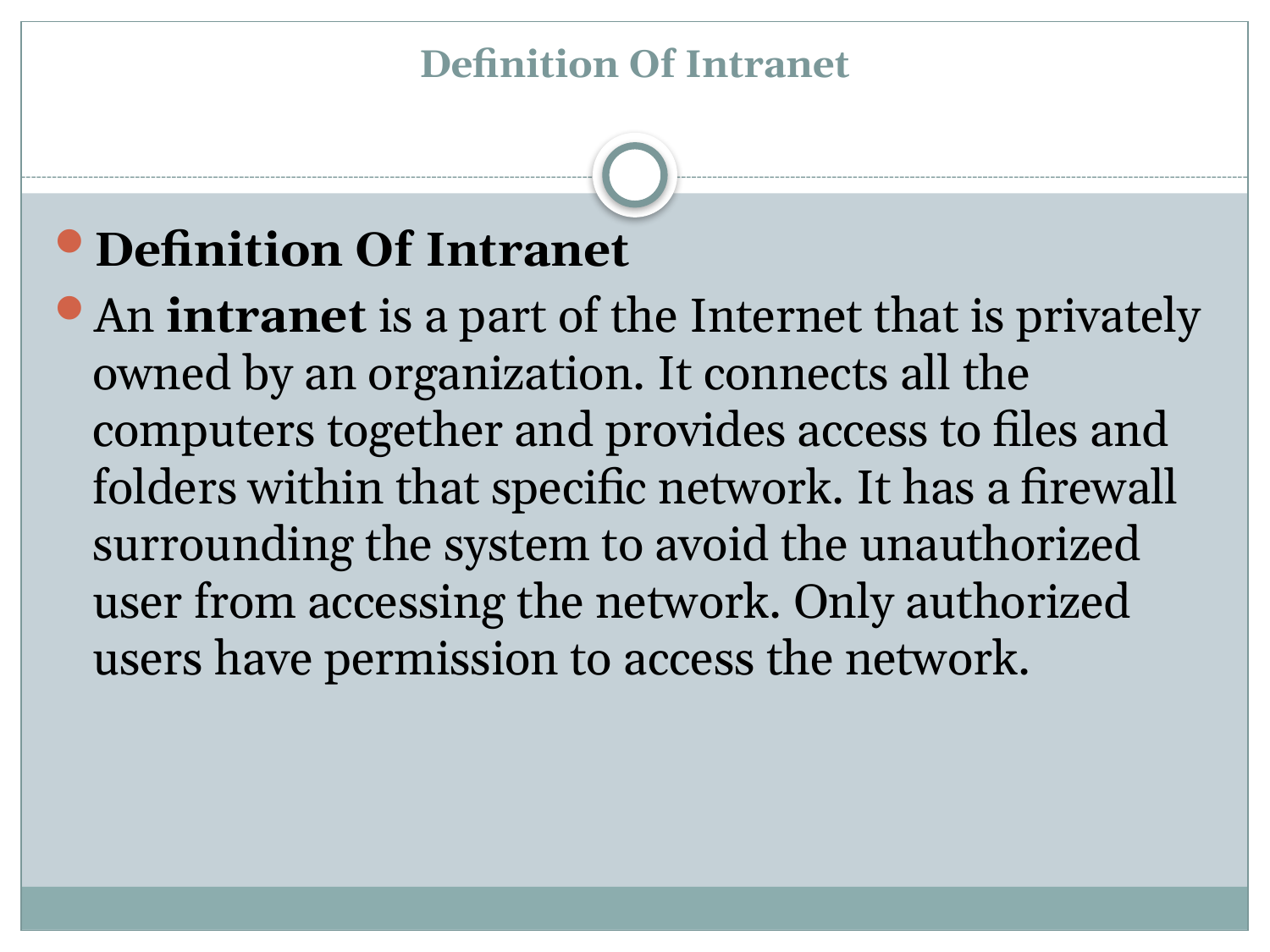

# Definition Of Intranet
Definition Of Intranet
An intranet is a part of the Internet that is privately owned by an organization. It connects all the computers together and provides access to files and folders within that specific network. It has a firewall surrounding the system to avoid the unauthorized user from accessing the network. Only authorized users have permission to access the network.